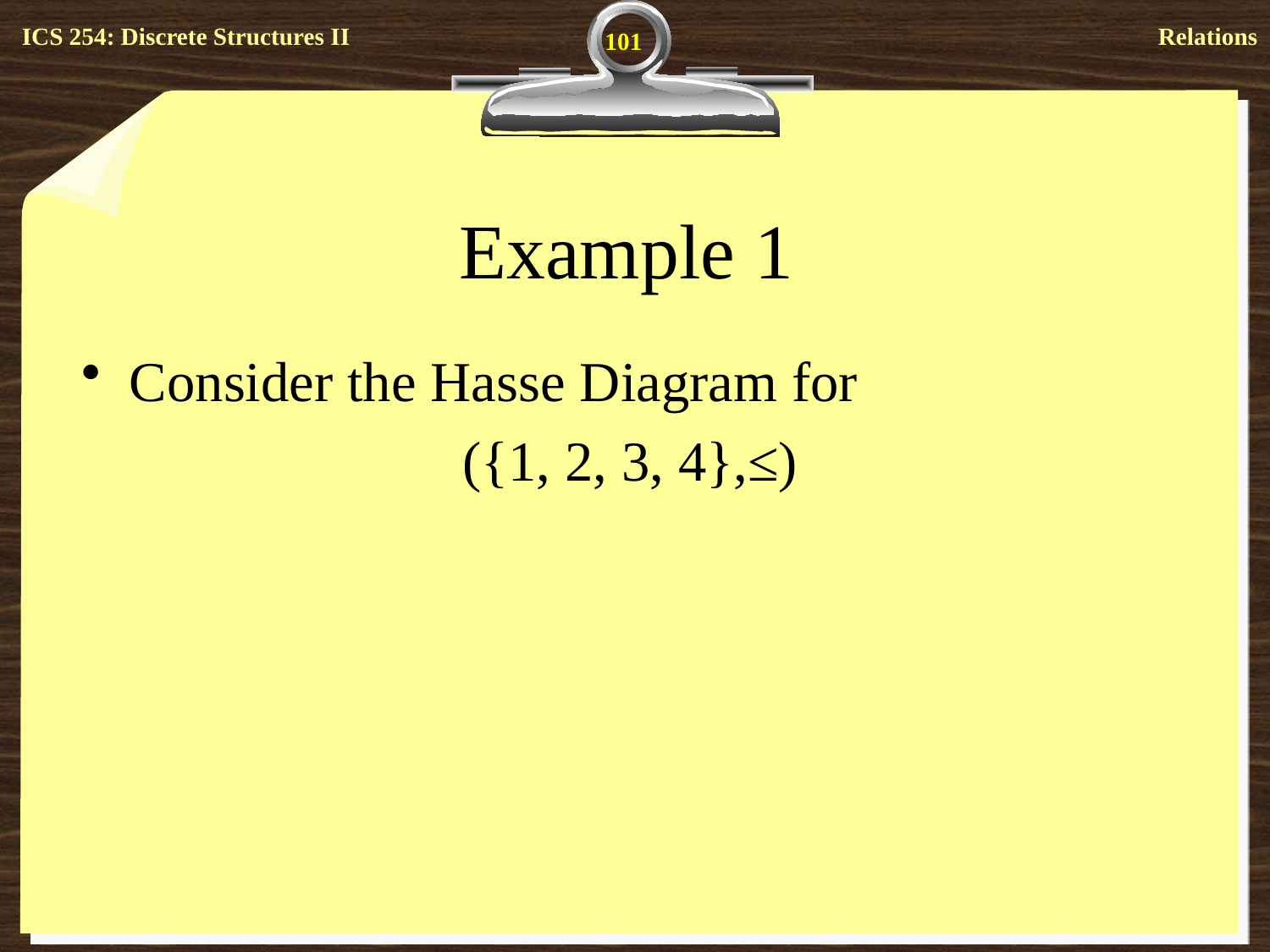

101
# Example 1
Consider the Hasse Diagram for
			({1, 2, 3, 4},≤)